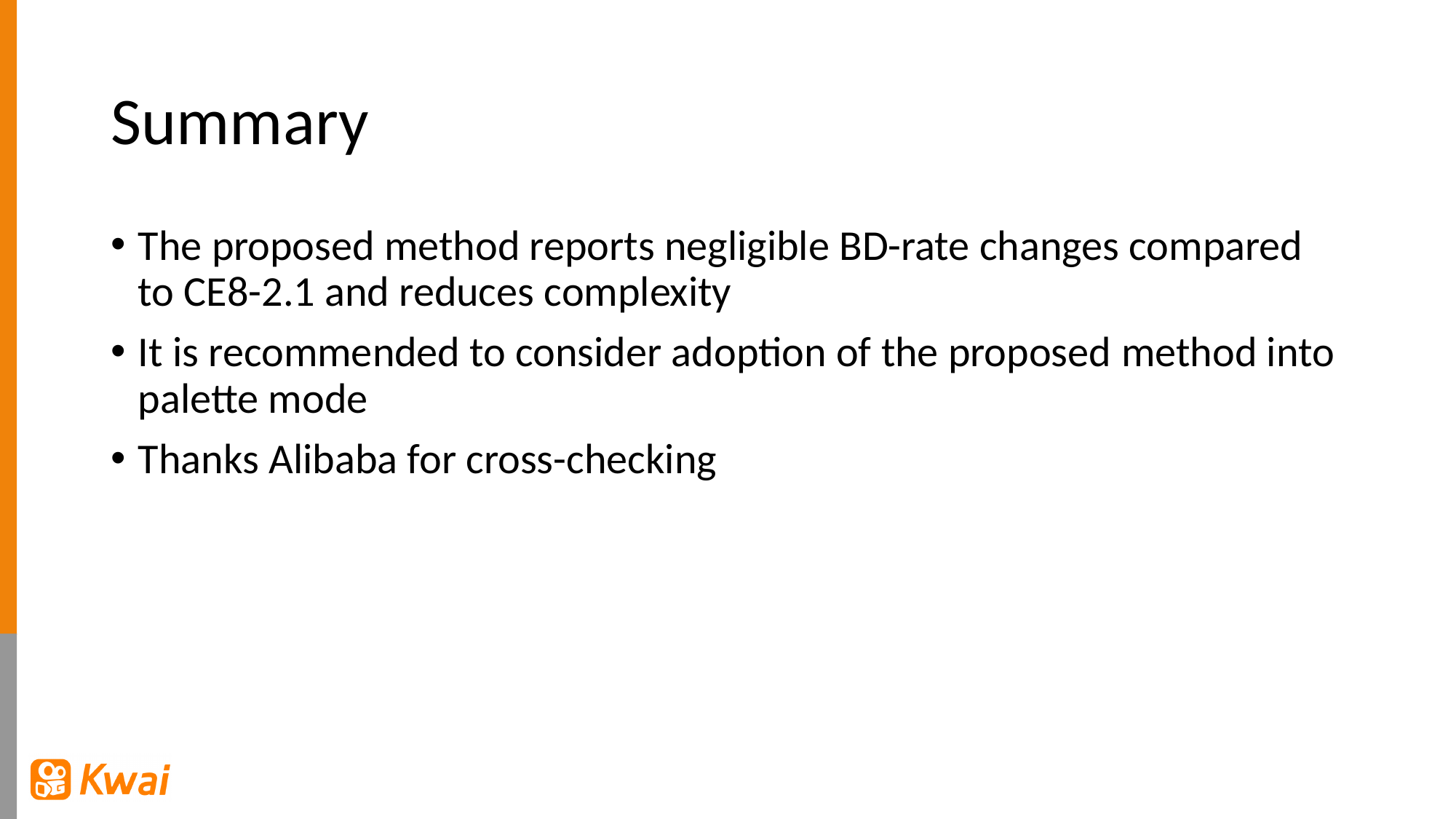

# Summary
The proposed method reports negligible BD-rate changes compared to CE8-2.1 and reduces complexity
It is recommended to consider adoption of the proposed method into palette mode
Thanks Alibaba for cross-checking